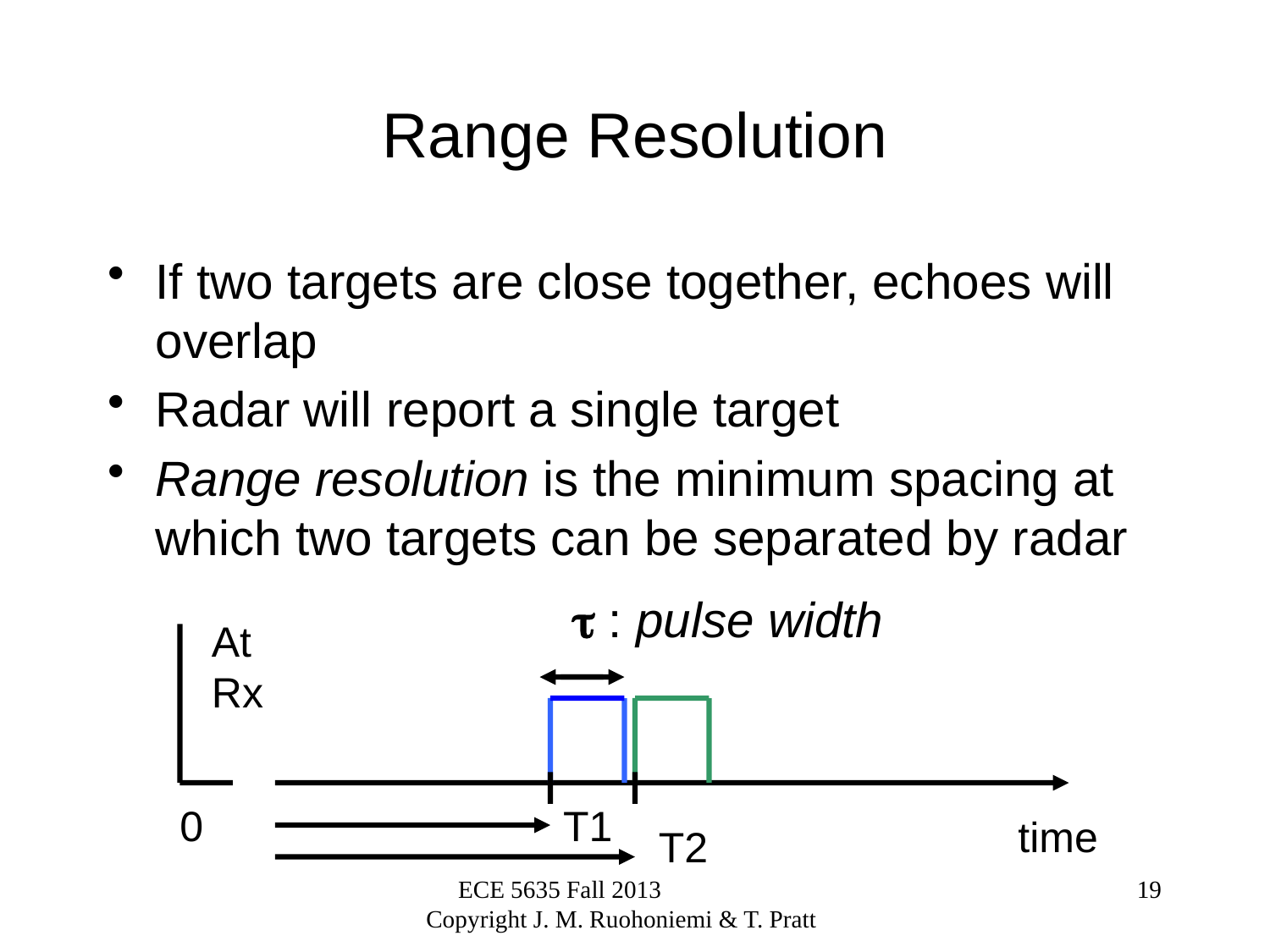

# Range Resolution
If two targets are close together, echoes will overlap
Radar will report a single target
Range resolution is the minimum spacing at which two targets can be separated by radar

τ : pulse width
At
Rx

0
T1
time
T2

ECE 5635 Fall 2013                      Copyright J. M. Ruohoniemi & T. Pratt
19